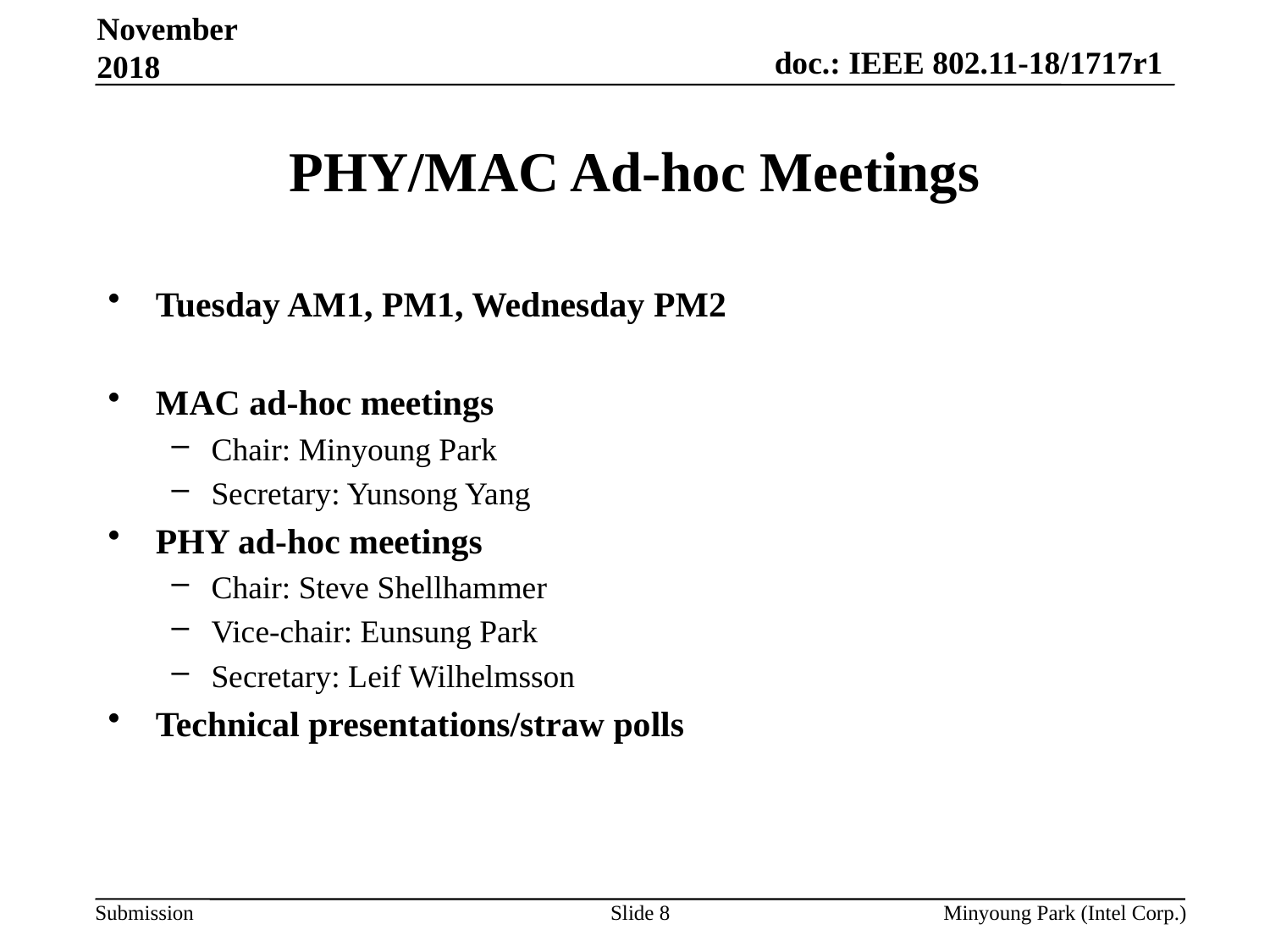

November 2018
# PHY/MAC Ad-hoc Meetings
Tuesday AM1, PM1, Wednesday PM2

MAC ad-hoc meetings
Chair: Minyoung Park
Secretary: Yunsong Yang
PHY ad-hoc meetings
Chair: Steve Shellhammer
Vice-chair: Eunsung Park
Secretary: Leif Wilhelmsson
Technical presentations/straw polls
Slide 8
Minyoung Park (Intel Corp.)